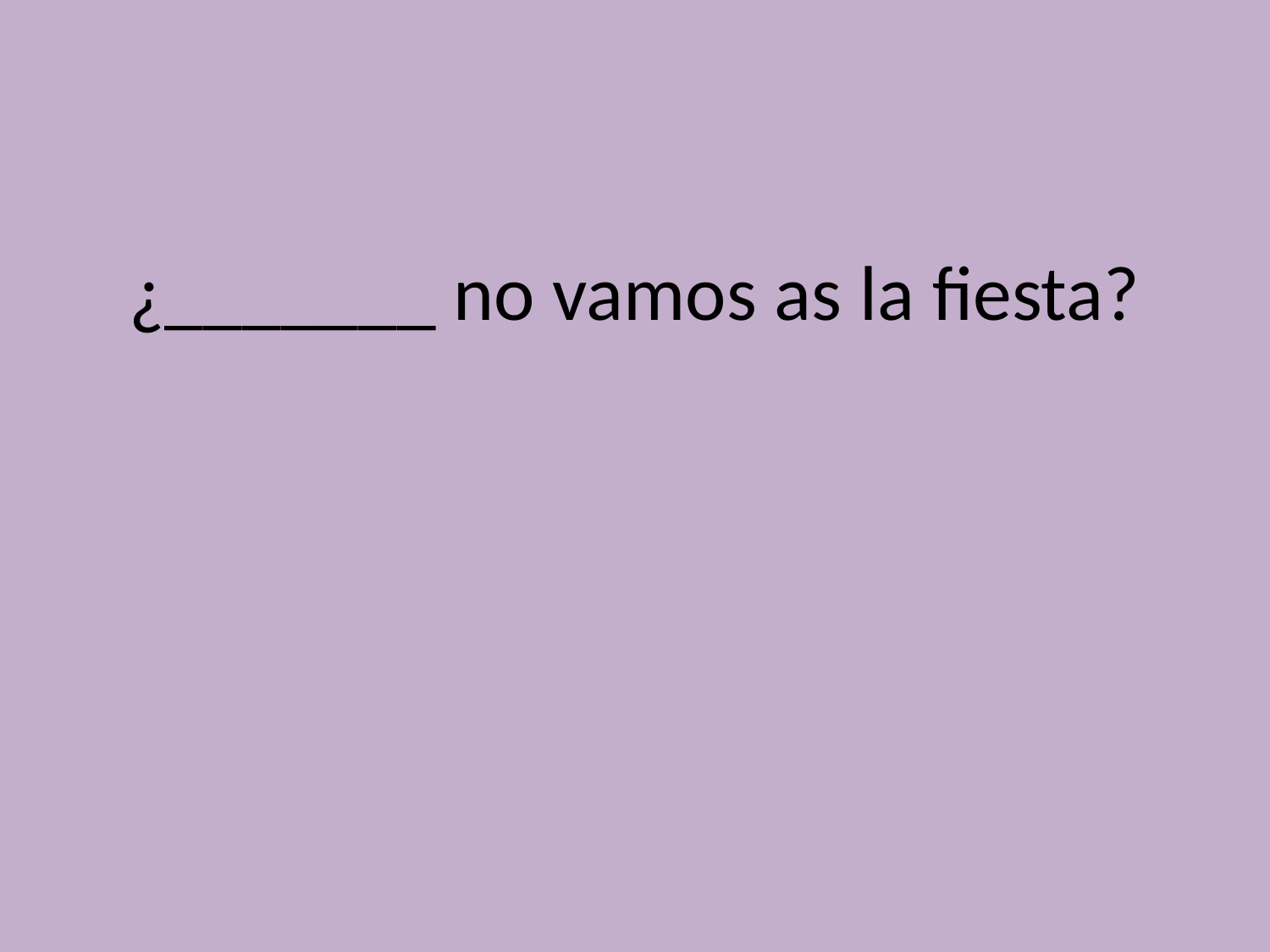

# ¿_______ no vamos as la fiesta?